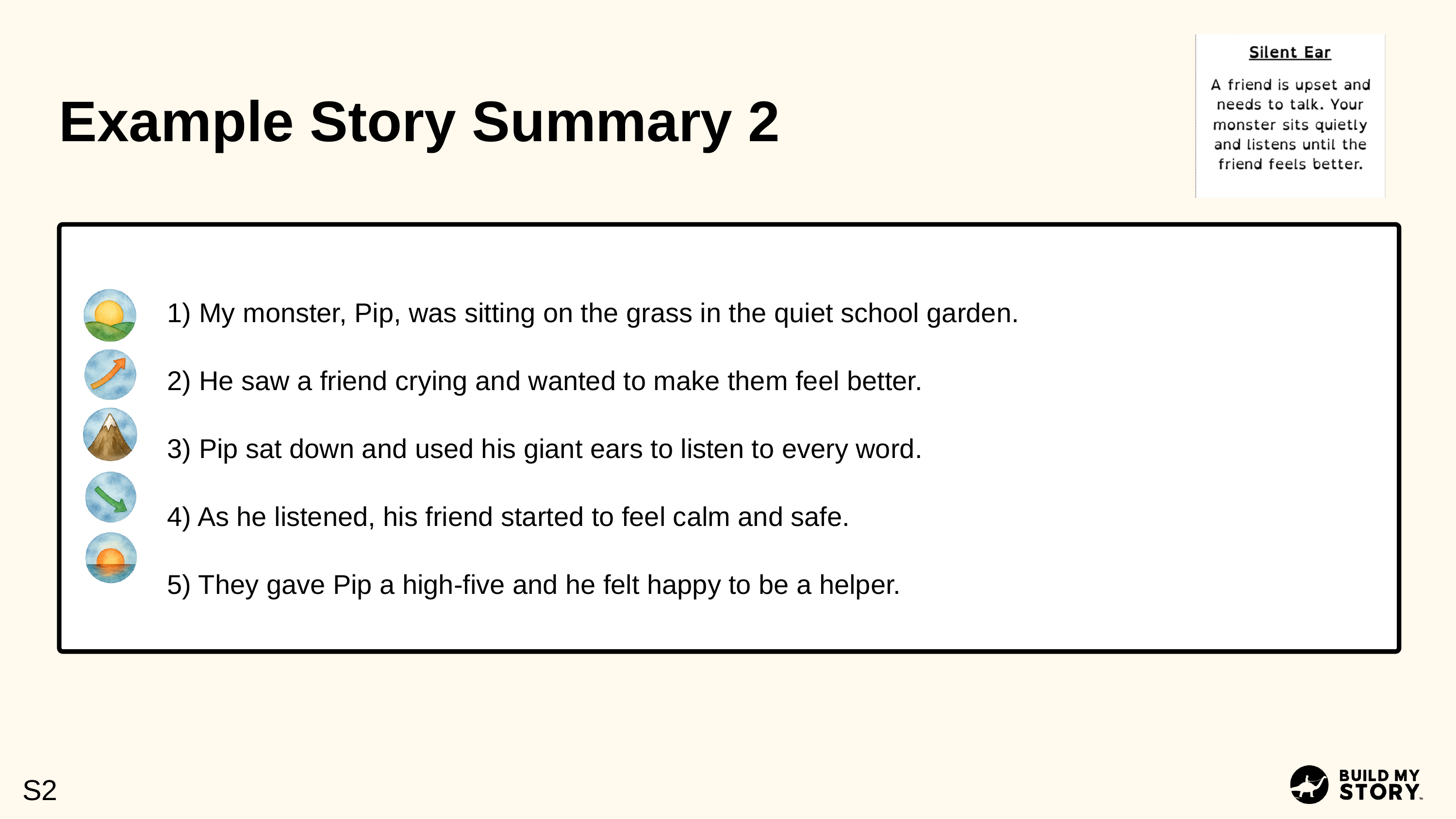

Example Story Summary 2

1) My monster, Pip, was sitting on the grass in the quiet school garden.
2) He saw a friend crying and wanted to make them feel better.
3) Pip sat down and used his giant ears to listen to every word.
4) As he listened, his friend started to feel calm and safe.
5) They gave Pip a high-five and he felt happy to be a helper.

S2